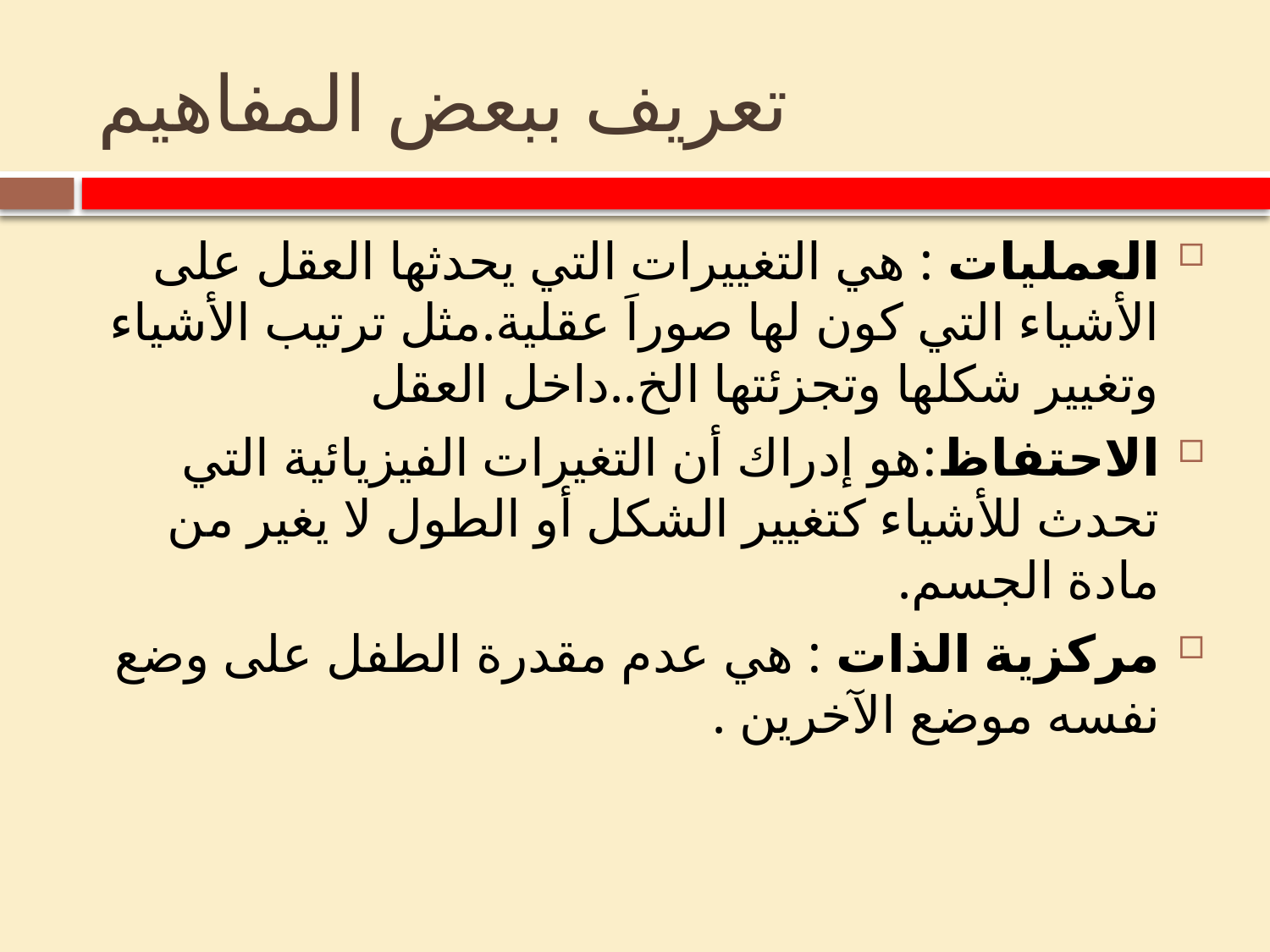

# تعريف ببعض المفاهيم
العمليات : هي التغييرات التي يحدثها العقل على الأشياء التي كون لها صوراَ عقلية.مثل ترتيب الأشياء وتغيير شكلها وتجزئتها الخ..داخل العقل
الاحتفاظ:هو إدراك أن التغيرات الفيزيائية التي تحدث للأشياء كتغيير الشكل أو الطول لا يغير من مادة الجسم.
مركزية الذات : هي عدم مقدرة الطفل على وضع نفسه موضع الآخرين .